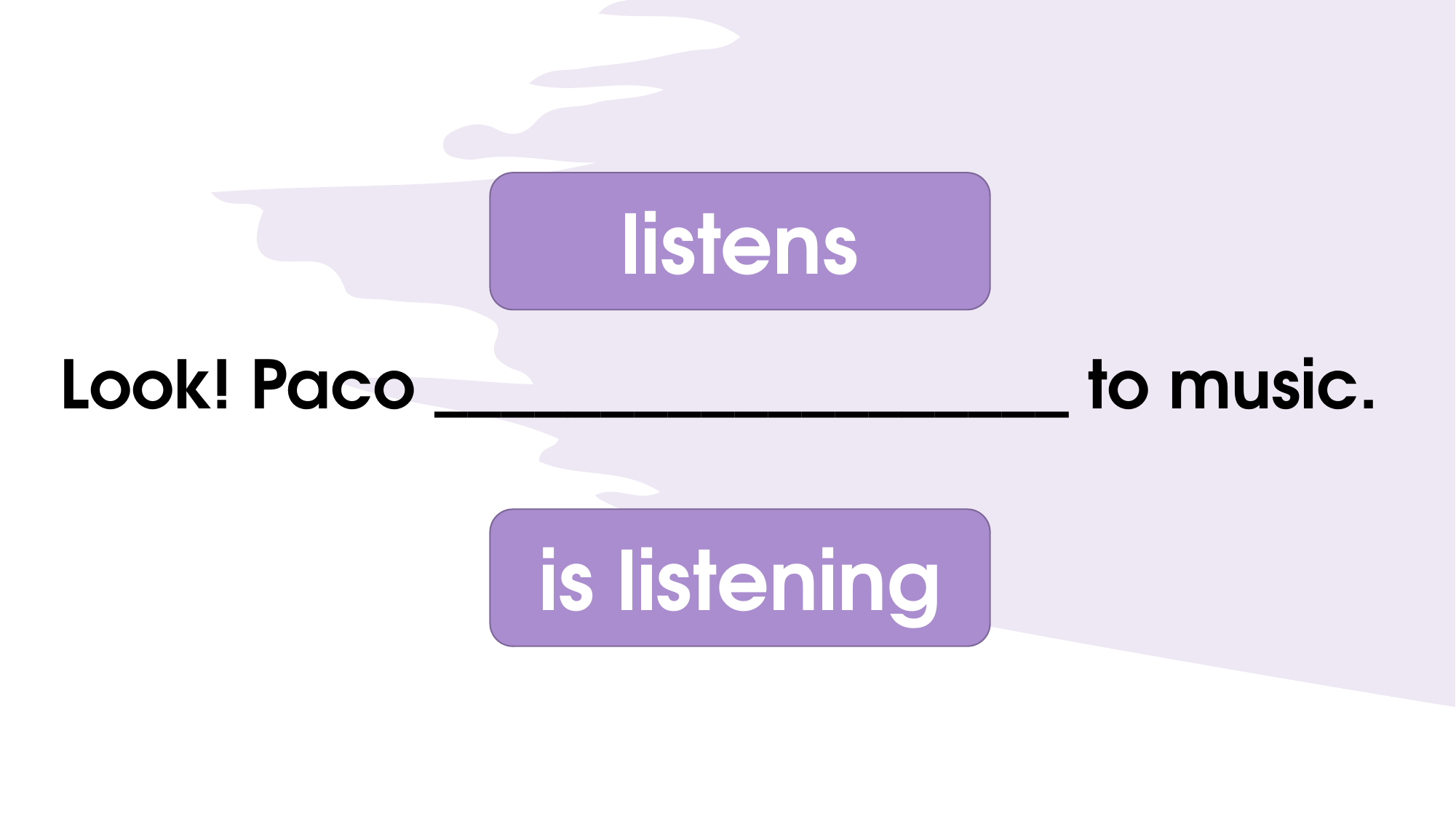

listens
Look! Paco ___________________ to music.
is listening